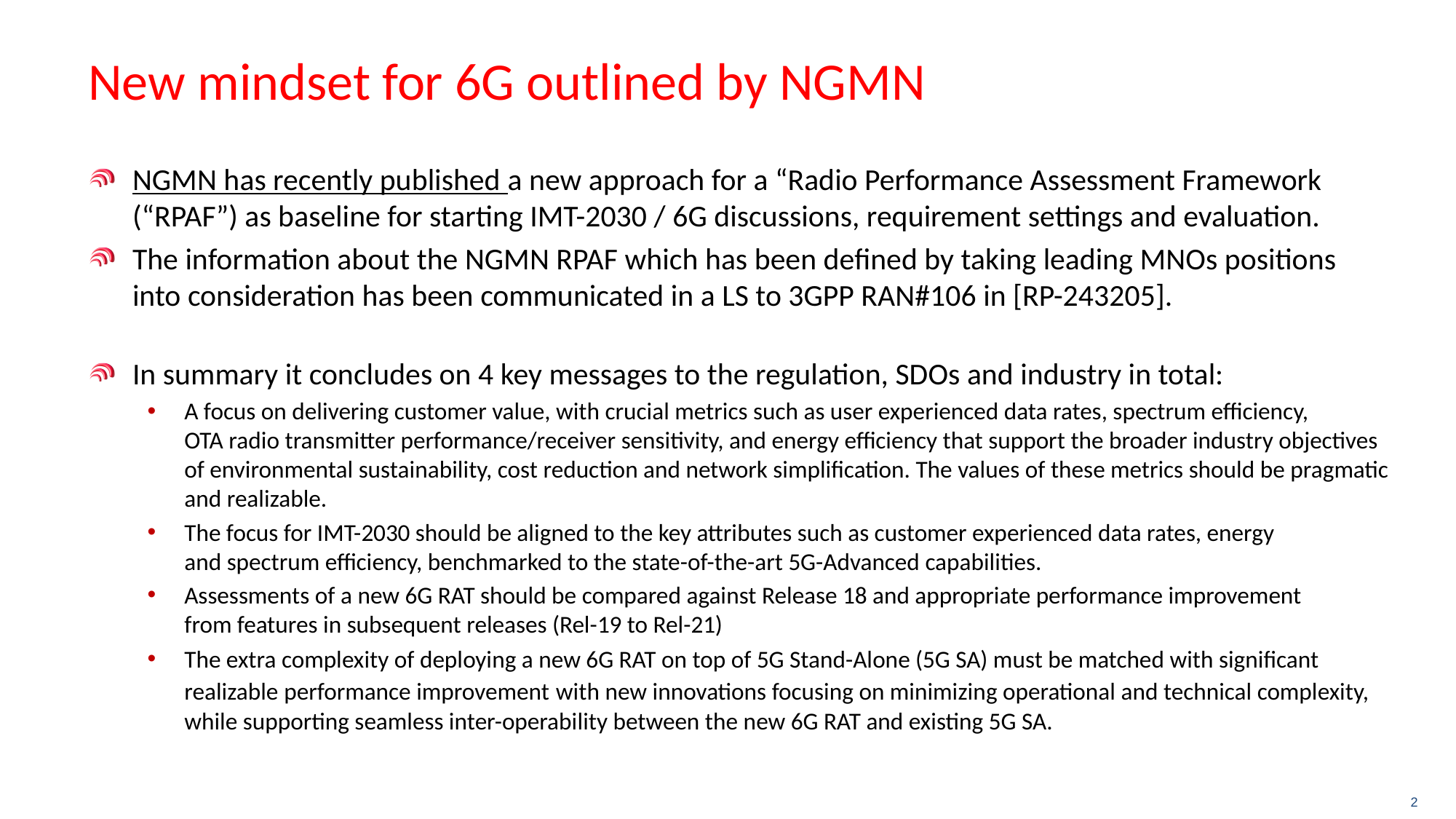

# New mindset for 6G outlined by NGMN
NGMN has recently published a new approach for a “Radio Performance Assessment Framework (“RPAF”) as baseline for starting IMT-2030 / 6G discussions, requirement settings and evaluation.
The information about the NGMN RPAF which has been defined by taking leading MNOs positions
into consideration has been communicated in a LS to 3GPP RAN#106 in [RP-243205].
In summary it concludes on 4 key messages to the regulation, SDOs and industry in total:
A focus on delivering customer value, with crucial metrics such as user experienced data rates, spectrum efficiency,
OTA radio transmitter performance/receiver sensitivity, and energy efficiency that support the broader industry objectives of environmental sustainability, cost reduction and network simplification. The values of these metrics should be pragmatic and realizable.
The focus for IMT-2030 should be aligned to the key attributes such as customer experienced data rates, energy
and spectrum efficiency, benchmarked to the state-of-the-art 5G-Advanced capabilities.
Assessments of a new 6G RAT should be compared against Release 18 and appropriate performance improvement
from features in subsequent releases (Rel-19 to Rel-21)
The extra complexity of deploying a new 6G RAT on top of 5G Stand-Alone (5G SA) must be matched with significant realizable performance improvement with new innovations focusing on minimizing operational and technical complexity, while supporting seamless inter-operability between the new 6G RAT and existing 5G SA.